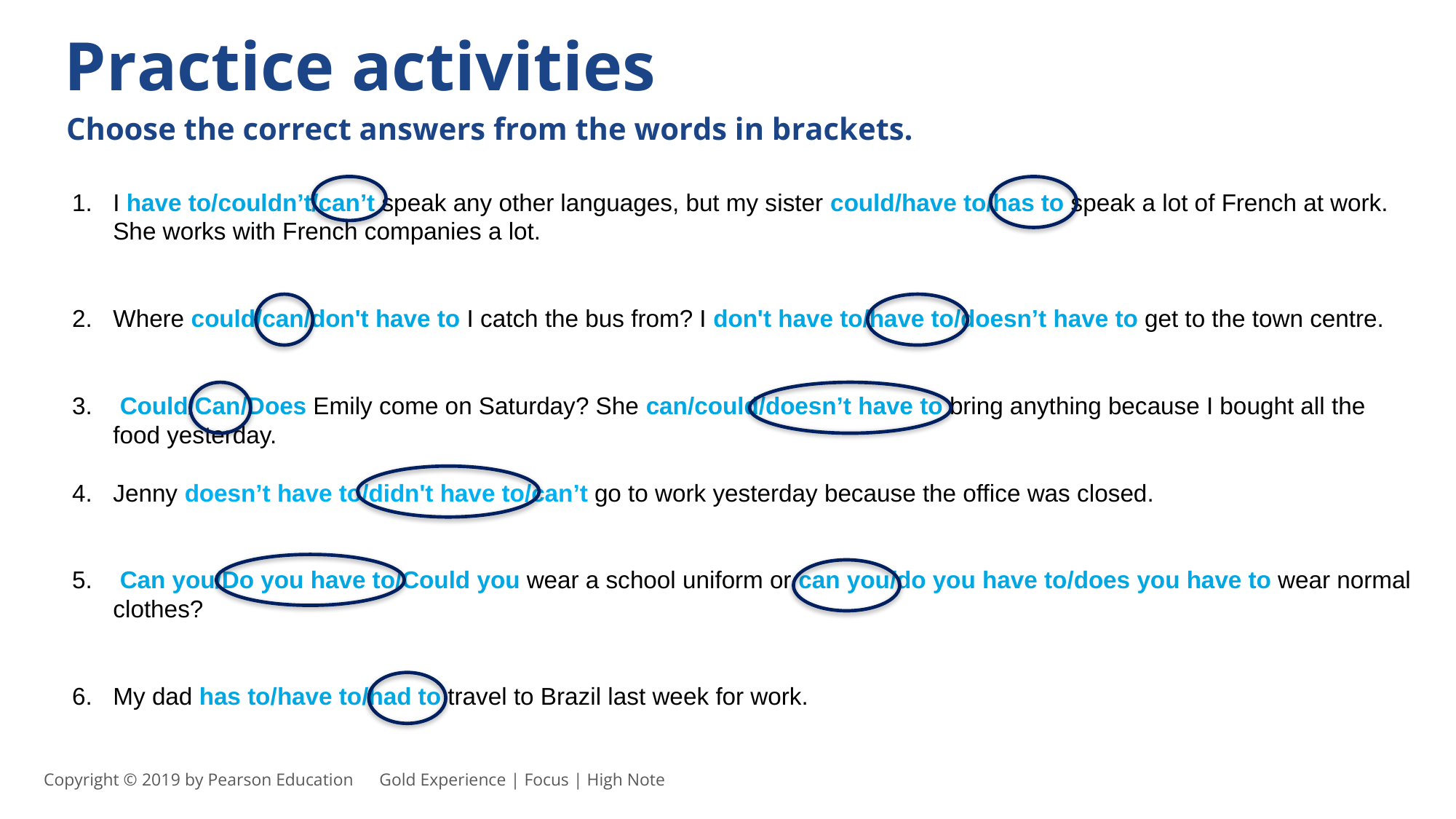

Practice activities
Choose the correct answers from the words in brackets.

I have to/couldn’t/can’t speak any other languages, but my sister could/have to/has to speak a lot of French at work. She works with French companies a lot.

Where could/can/don't have to I catch the bus from? I don't have to/have to/doesn’t have to get to the town centre.

 Could/Can/Does Emily come on Saturday? She can/could/doesn’t have to bring anything because I bought all the food yesterday.

Jenny doesn’t have to/didn't have to/can’t go to work yesterday because the office was closed.

 Can you/Do you have to/Could you wear a school uniform or can you/do you have to/does you have to wear normal clothes?

My dad has to/have to/had to travel to Brazil last week for work.

Copyright © 2019 by Pearson Education      Gold Experience | Focus | High Note